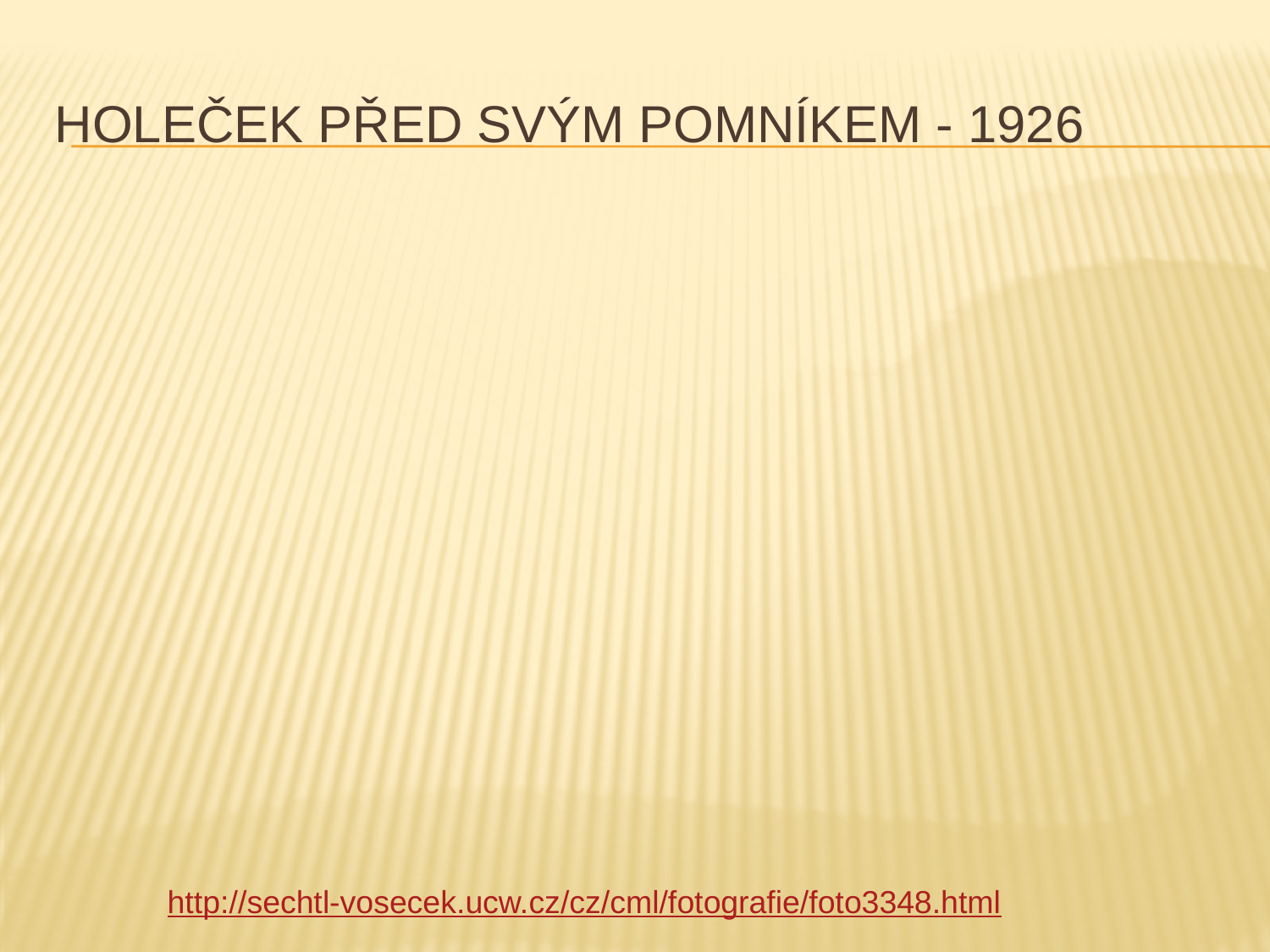

# Holeček před svým pomníkem - 1926

http://sechtl-vosecek.ucw.cz/cz/cml/fotografie/foto3348.html